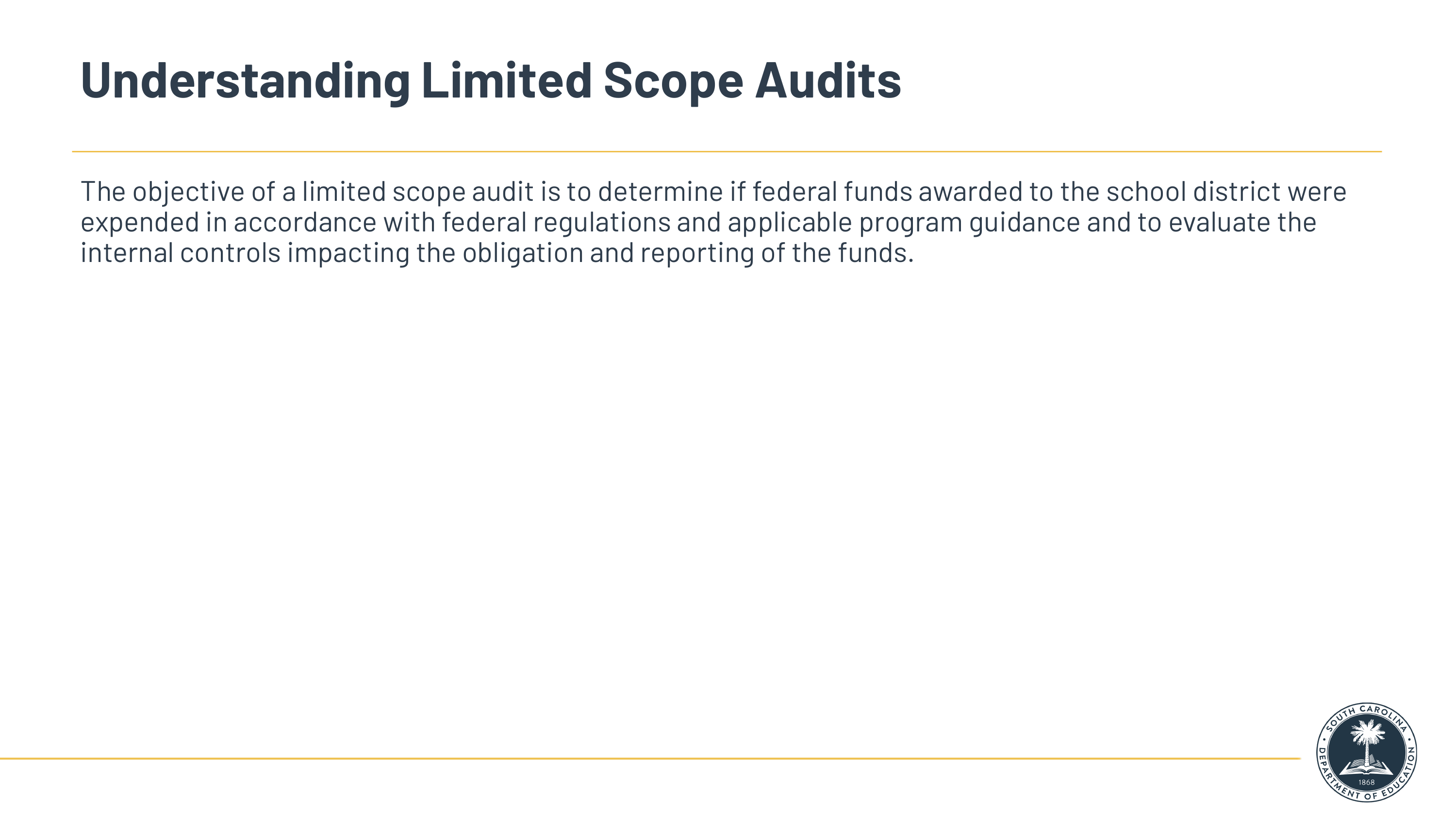

# Understanding Limited Scope Audits
The objective of a limited scope audit is to determine if federal funds awarded to the school district were expended in accordance with federal regulations and applicable program guidance and to evaluate the internal controls impacting the obligation and reporting of the funds.